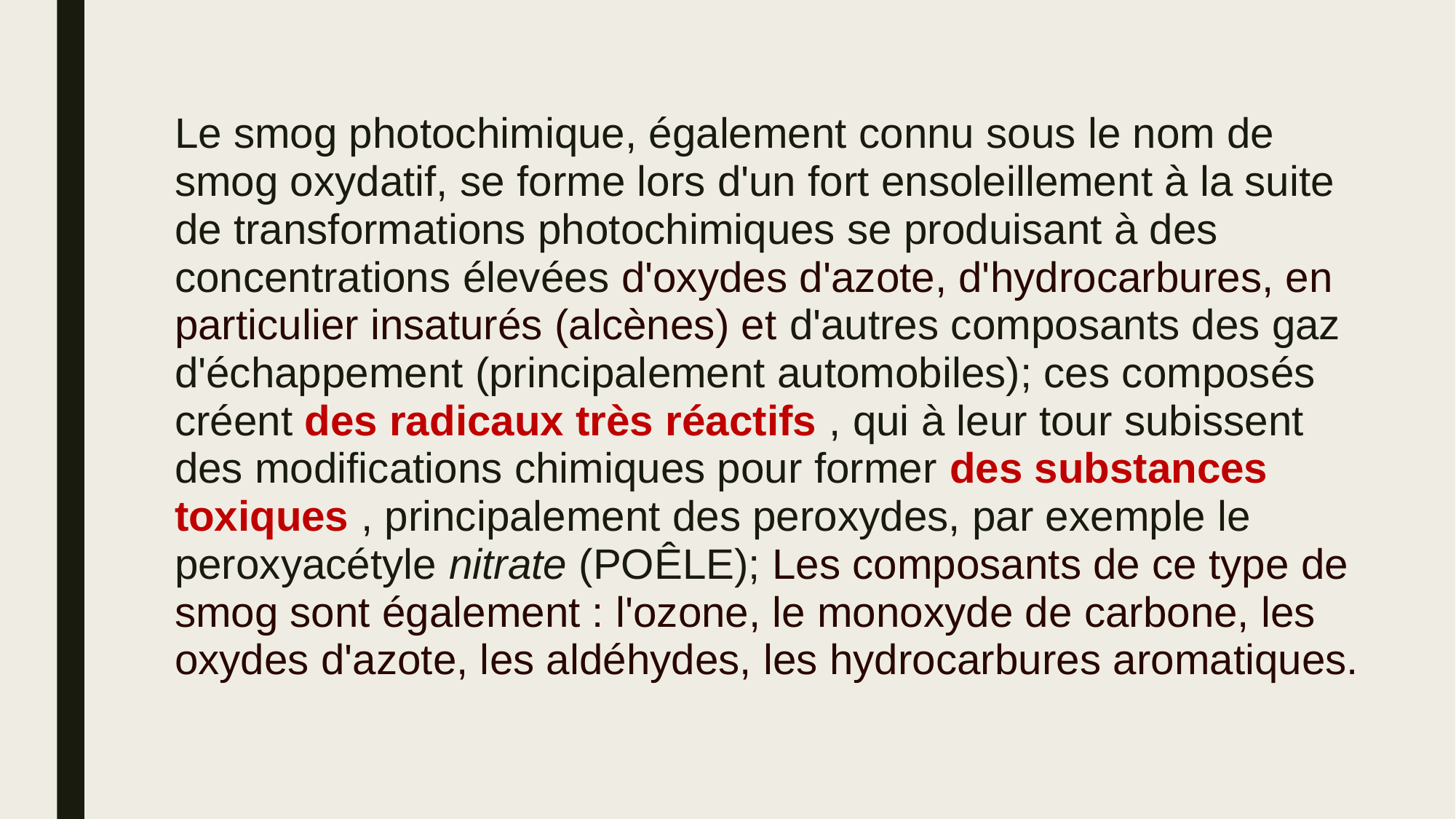

Le smog photochimique, également connu sous le nom de smog oxydatif, se forme lors d'un fort ensoleillement à la suite de transformations photochimiques se produisant à des concentrations élevées d'oxydes d'azote, d'hydrocarbures, en particulier insaturés (alcènes) et d'autres composants des gaz d'échappement (principalement automobiles); ces composés créent des radicaux très réactifs , qui à leur tour subissent des modifications chimiques pour former des substances toxiques , principalement des peroxydes, par exemple le peroxyacétyle nitrate (POÊLE); Les composants de ce type de smog sont également : l'ozone, le monoxyde de carbone, les oxydes d'azote, les aldéhydes, les hydrocarbures aromatiques.